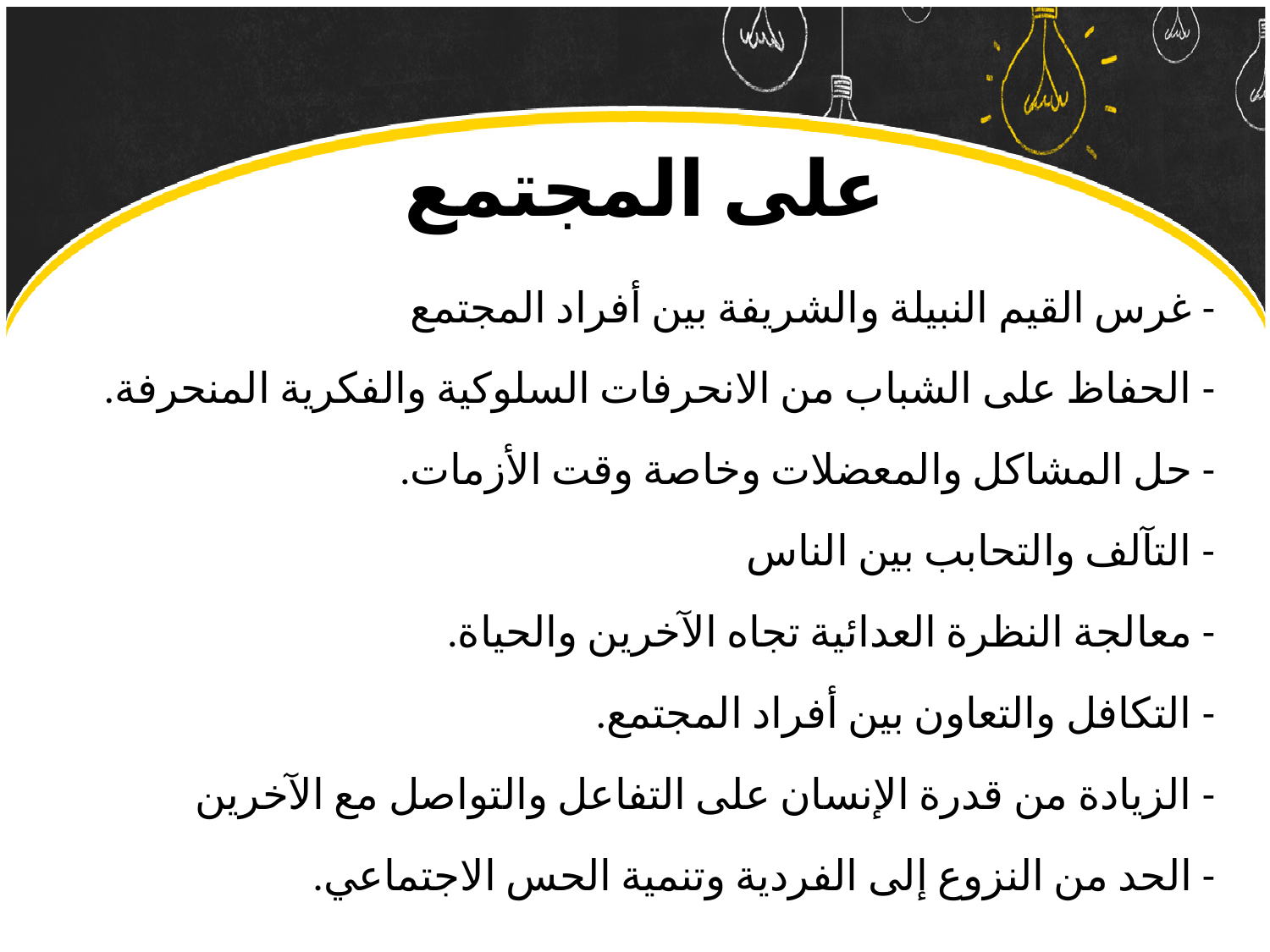

# على المجتمع
- غرس القيم النبيلة والشريفة بين أفراد المجتمع
- الحفاظ على الشباب من الانحرفات السلوكية والفكرية المنحرفة.
- حل المشاكل والمعضلات وخاصة وقت الأزمات.
- التآلف والتحابب بين الناس 
- معالجة النظرة العدائية تجاه الآخرين والحياة.
- التكافل والتعاون بين أفراد المجتمع.
- الزيادة من قدرة الإنسان على التفاعل والتواصل مع الآخرين 
- الحد من النزوع إلى الفردية وتنمية الحس الاجتماعي.